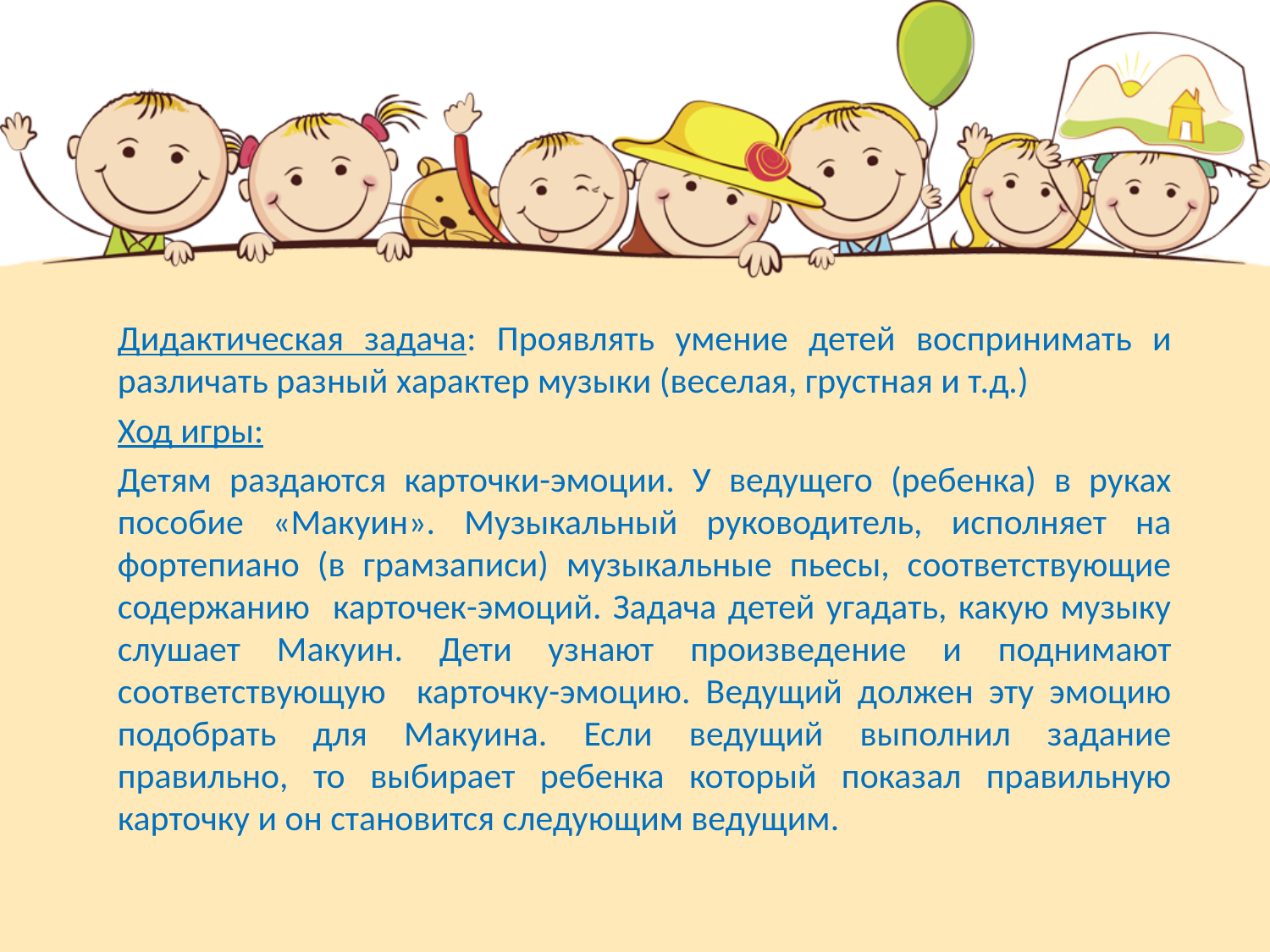

Дидактическая задача: Проявлять умение детей воспринимать и различать разный характер музыки (веселая, грустная и т.д.)
Ход игры:
Детям раздаются карточки-эмоции. У ведущего (ребенка) в руках пособие «Макуин». Музыкальный руководитель, исполняет на фортепиано (в грамзаписи) музыкальные пьесы, соответствующие содержанию  карточек-эмоций. Задача детей угадать, какую музыку слушает Макуин. Дети узнают произведение и поднимают соответствующую  карточку-эмоцию. Ведущий должен эту эмоцию подобрать для Макуина. Если ведущий выполнил задание правильно, то выбирает ребенка который показал правильную карточку и он становится следующим ведущим.